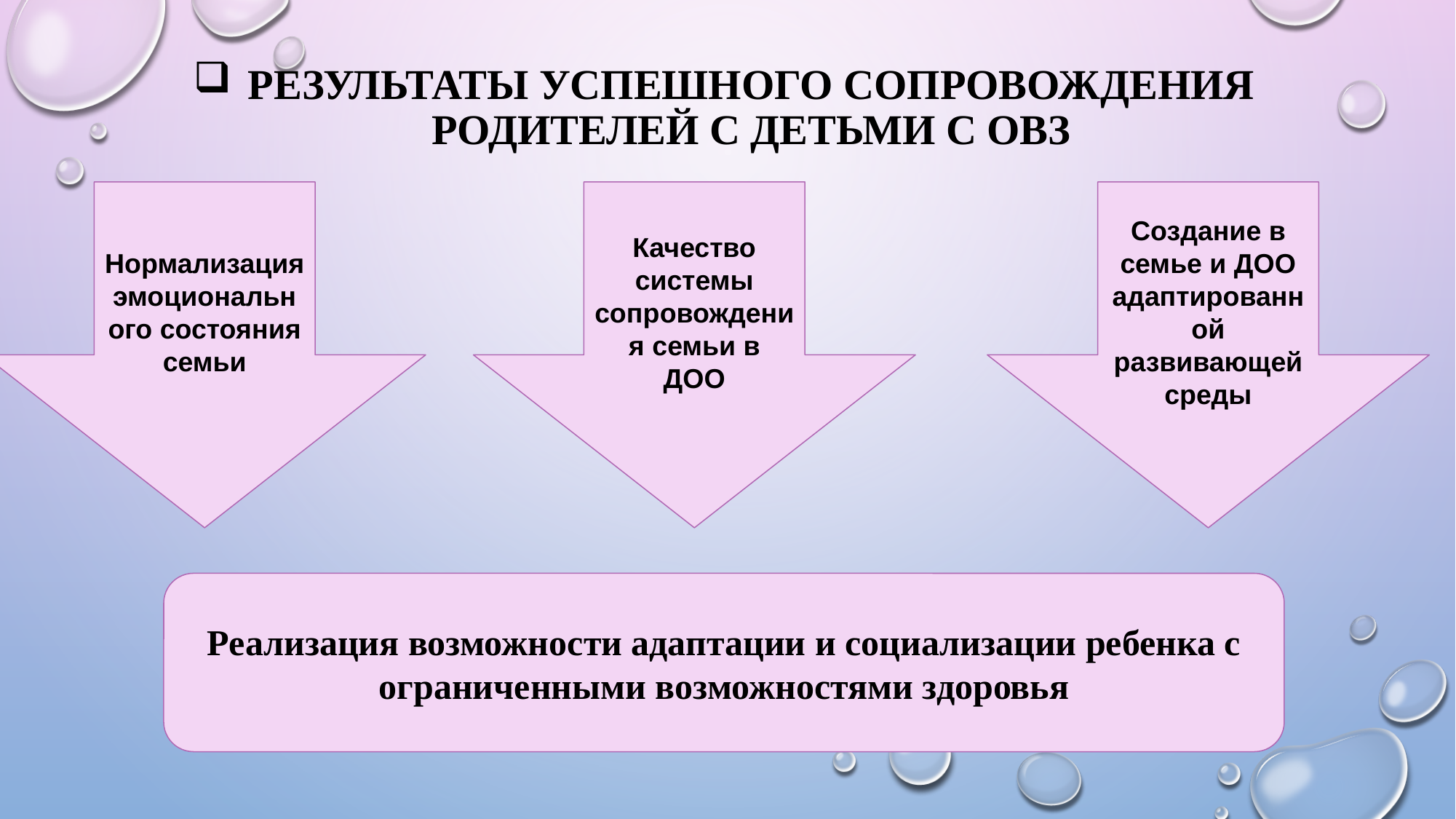

# Результаты успешного сопровождения родителей с детьми с ОВЗ
Нормализация эмоционального состояния семьи
Качество системы сопровождения семьи в ДОО
Создание в семье и ДОО адаптированной развивающей среды
Реализация возможности адаптации и социализации ребенка с ограниченными возможностями здоровья